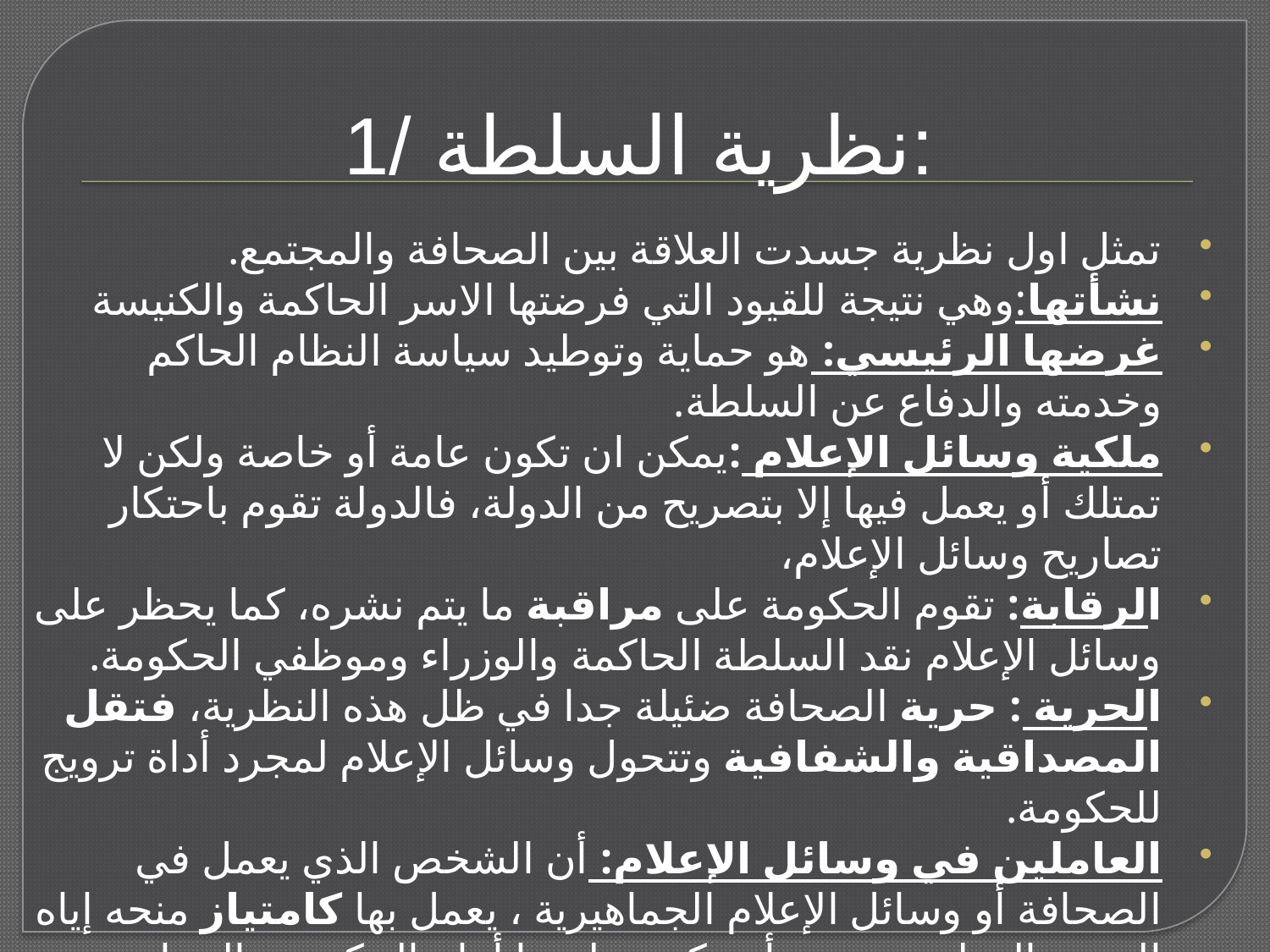

# 1/ نظرية السلطة:
تمثل اول نظرية جسدت العلاقة بين الصحافة والمجتمع.
نشأتها:وهي نتيجة للقيود التي فرضتها الاسر الحاكمة والكنيسة
غرضها الرئيسي: هو حماية وتوطيد سياسة النظام الحاكم وخدمته والدفاع عن السلطة.
ملكية وسائل الإعلام :يمكن ان تكون عامة أو خاصة ولكن لا تمتلك أو يعمل فيها إلا بتصريح من الدولة، فالدولة تقوم باحتكار تصاريح وسائل الإعلام،
الرقابة: تقوم الحكومة على مراقبة ما يتم نشره، كما يحظر على وسائل الإعلام نقد السلطة الحاكمة والوزراء وموظفي الحكومة.
الحرية : حرية الصحافة ضئيلة جدا في ظل هذه النظرية، فتقل المصداقية والشفافية وتتحول وسائل الإعلام لمجرد أداة ترويج للحكومة.
العاملين في وسائل الإعلام: أن الشخص الذي يعمل في الصحافة أو وسائل الإعلام الجماهيرية ، يعمل بها كامتياز منحه إياه الزعيم الوطني ويتعين أن يكون ملتزما أمام الحكومة والزعامة الوطنية.